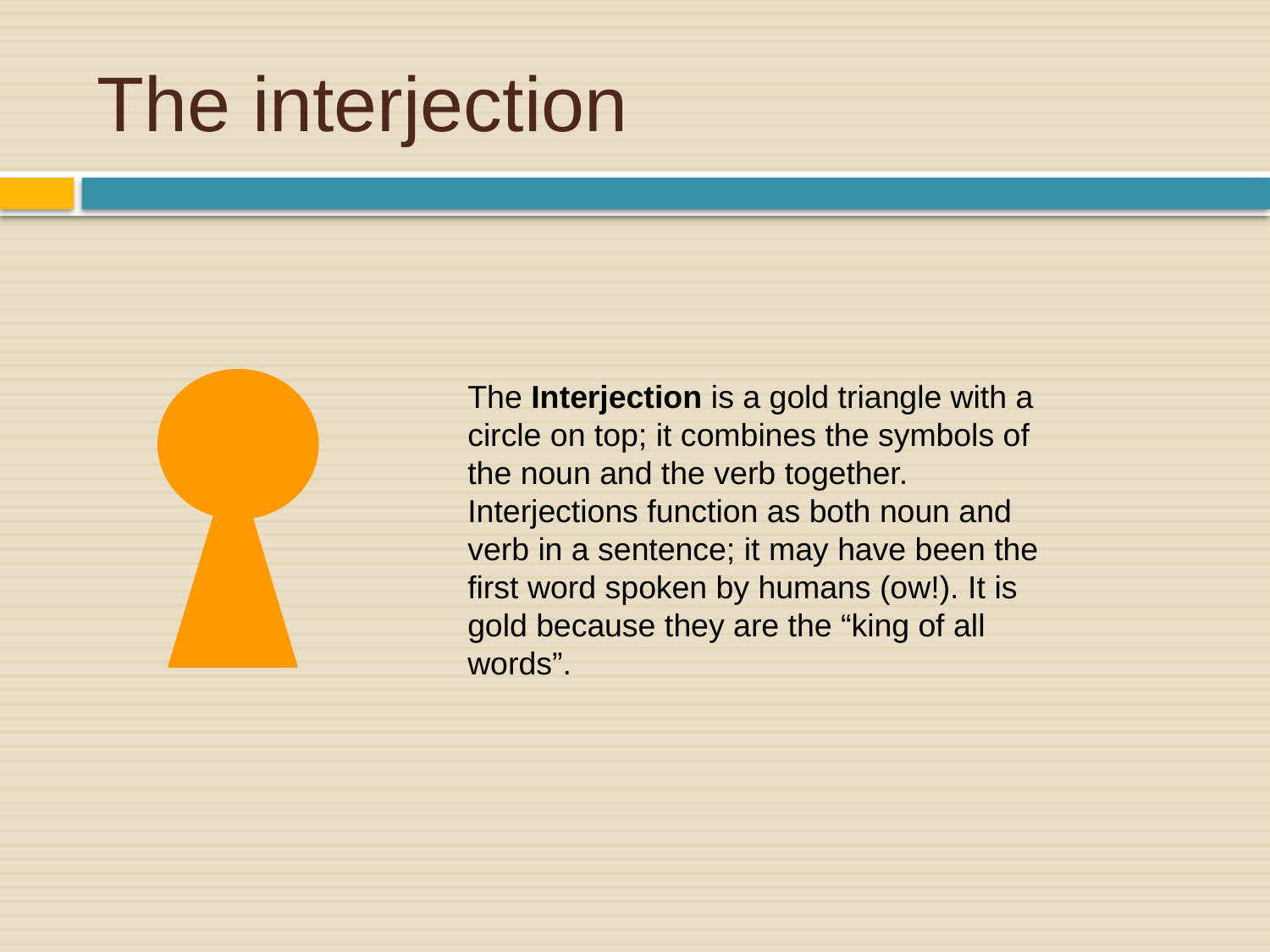

# The interjection

The Interjection is a gold triangle with a circle on top; it combines the symbols of the noun and the verb together. Interjections function as both noun and verb in a sentence; it may have been the first word spoken by humans (ow!). It is gold because they are the “king of all words”.